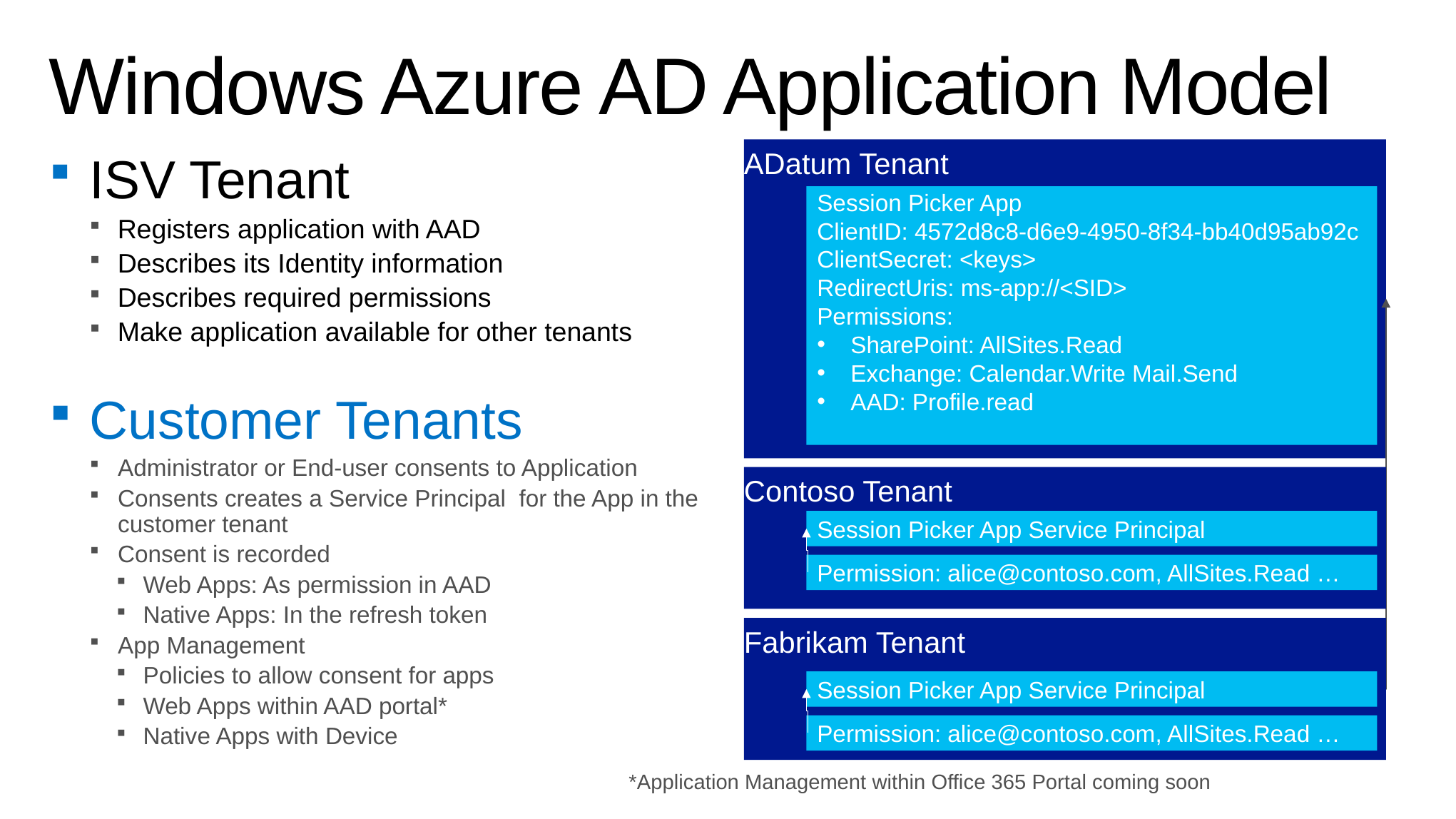

# Windows Azure AD Application Model
ADatum Tenant
Session Picker App
ClientID: 4572d8c8-d6e9-4950-8f34-bb40d95ab92c
ClientSecret: <keys>
RedirectUris: ms-app://<SID>
Permissions:
SharePoint: AllSites.Read
Exchange: Calendar.Write Mail.Send
AAD: Profile.read

ISV Tenant
Registers application with AAD
Describes its Identity information
Describes required permissions
Make application available for other tenants

Customer Tenants
Administrator or End-user consents to Application
Consents creates a Service Principal  for the App in the customer tenant
Consent is recorded
Web Apps: As permission in AAD
Native Apps: In the refresh token
App Management
Policies to allow consent for apps
Web Apps within AAD portal*
Native Apps with Device
Contoso Tenant

Session Picker App Service Principal
Permission: alice@contoso.com, AllSites.Read …
Fabrikam Tenant

Session Picker App Service Principal
Permission: alice@contoso.com, AllSites.Read …
*Application Management within Office 365 Portal coming soon